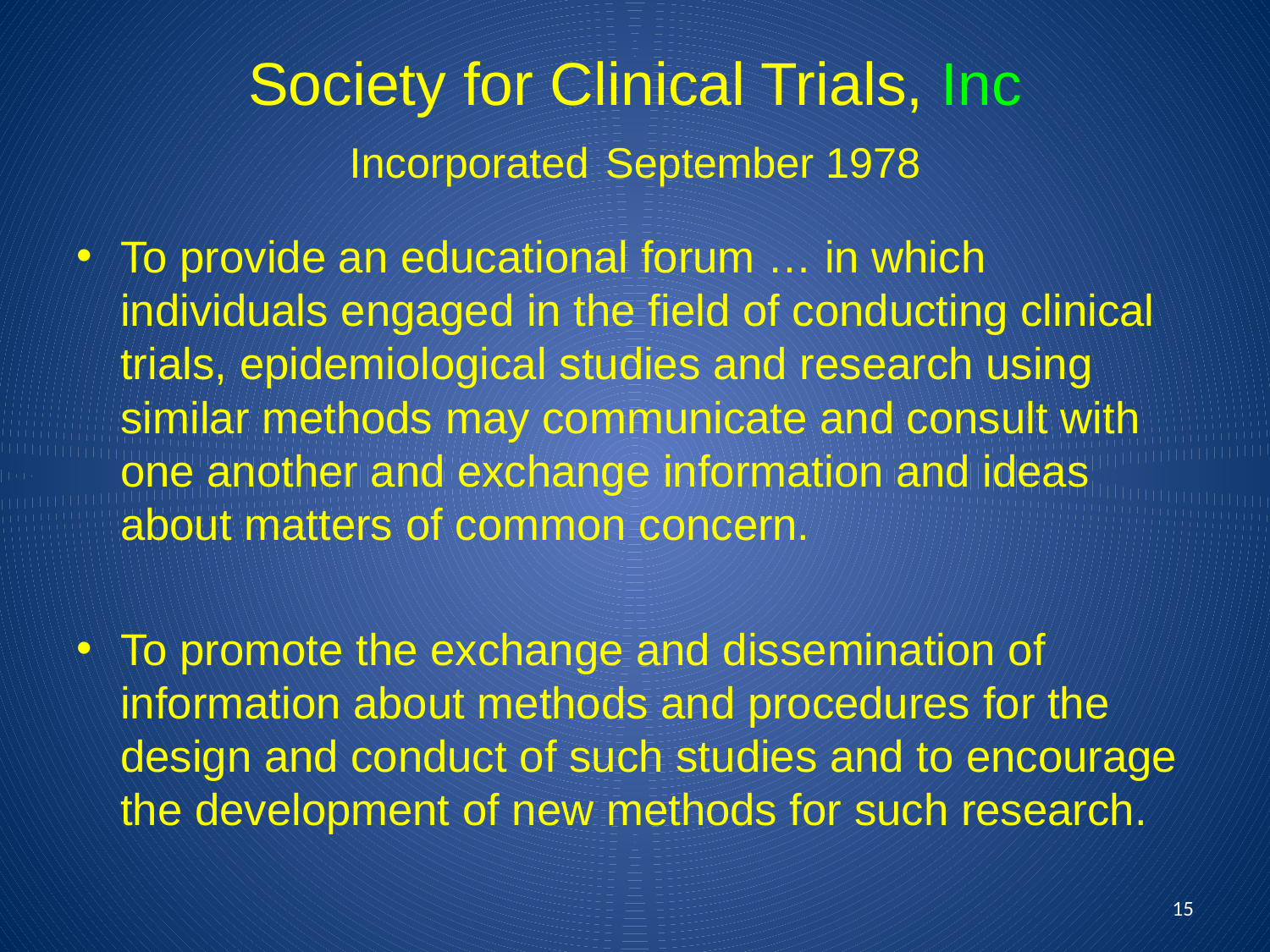

# Society for Clinical Trials, Inc Incorporated September 1978
To provide an educational forum … in which individuals engaged in the field of conducting clinical trials, epidemiological studies and research using similar methods may communicate and consult with one another and exchange information and ideas about matters of common concern.

To promote the exchange and dissemination of information about methods and procedures for the design and conduct of such studies and to encourage the development of new methods for such research.
15